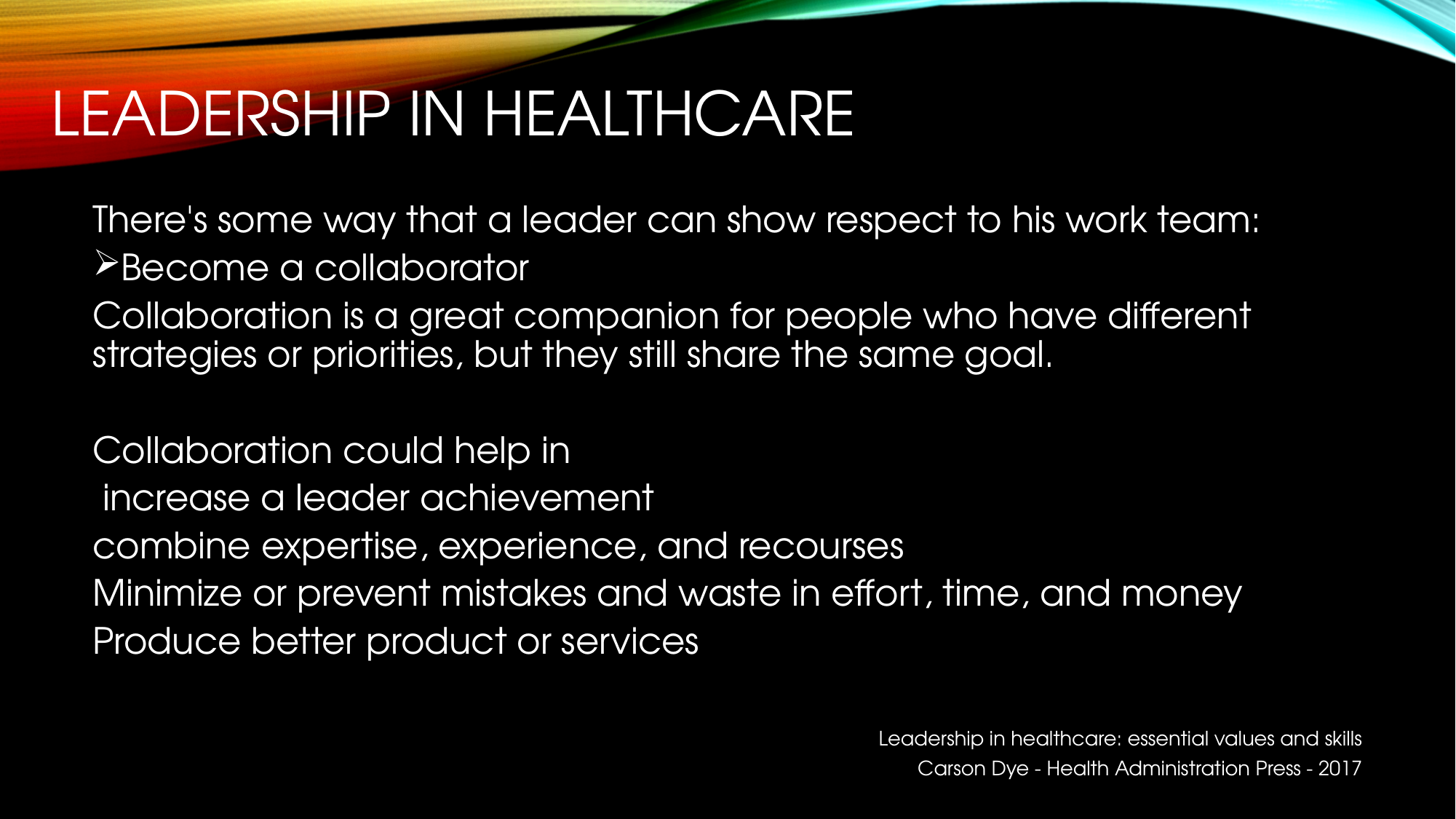

# Leadership in healthcare

There's some way that a leader can show respect to his work team:
Become a collaborator
Collaboration is a great companion for people who have different strategies or priorities, but they still share the same goal.

Collaboration could help in
 increase a leader achievement
combine expertise, experience, and recourses
Minimize or prevent mistakes and waste in effort, time, and money
Produce better product or services

 Leadership in healthcare: essential values and skills
Carson Dye - Health Administration Press - 2017